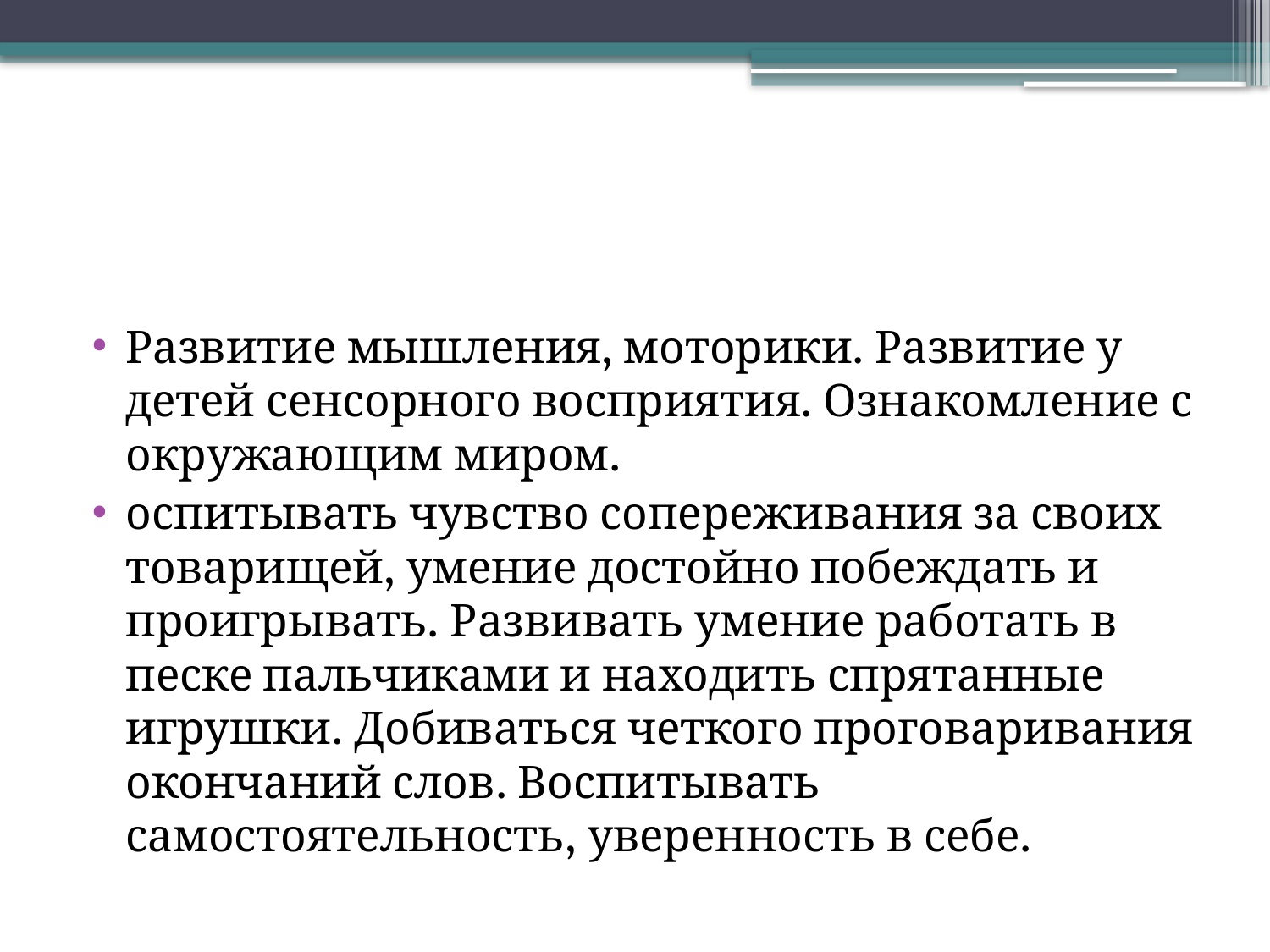

#
Развитие мышления, моторики. Развитие у детей сенсорного восприятия. Ознакомление с окружающим миром.
оспитывать чувство сопереживания за своих товарищей, умение достойно побеждать и проигрывать. Развивать умение работать в песке пальчиками и находить спрятанные игрушки. Добиваться четкого проговаривания окончаний слов. Воспитывать самостоятельность, уверенность в себе.